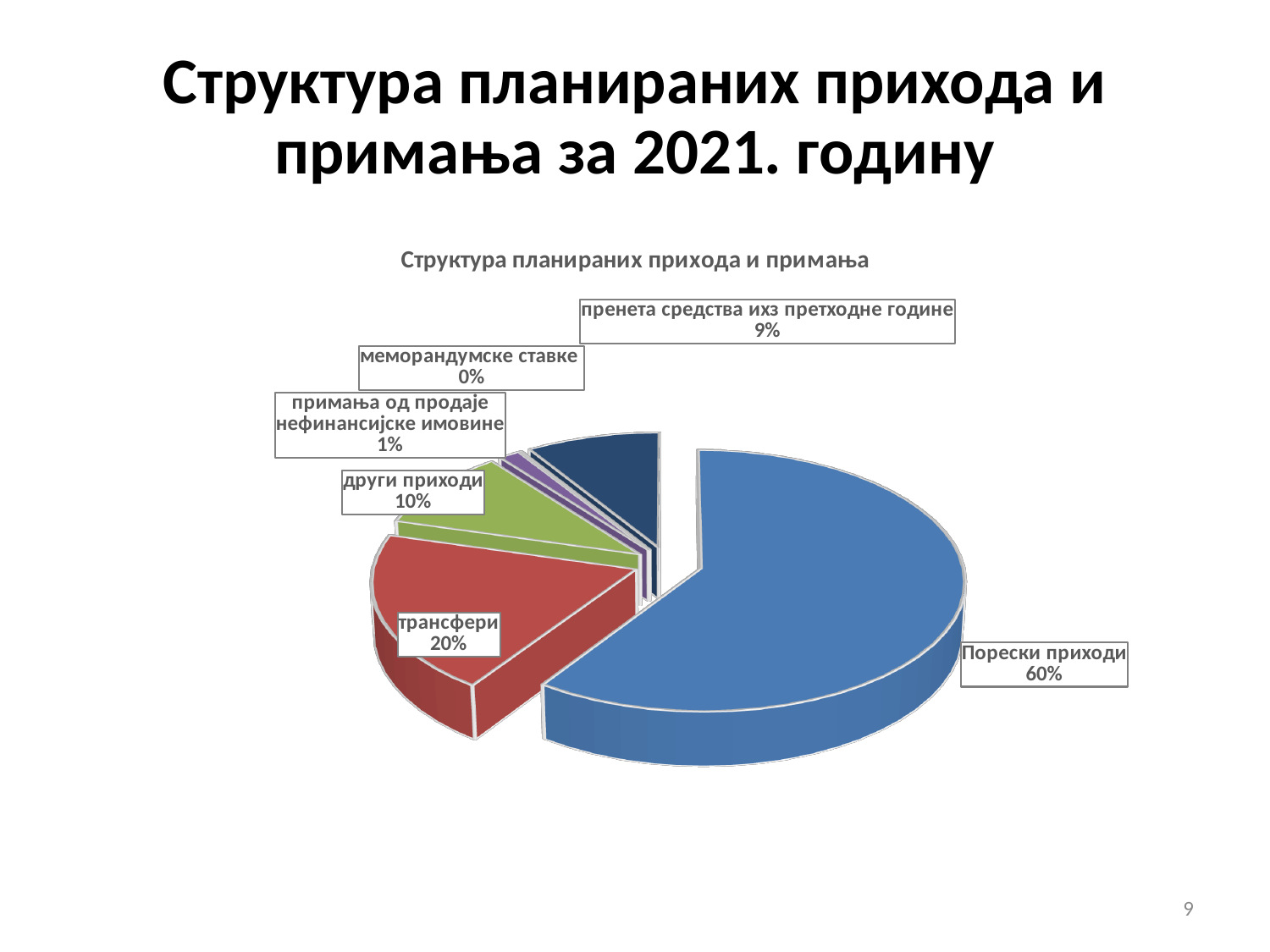

# Структура планираних прихода и примања за 2021. годину

[unsupported chart]

9